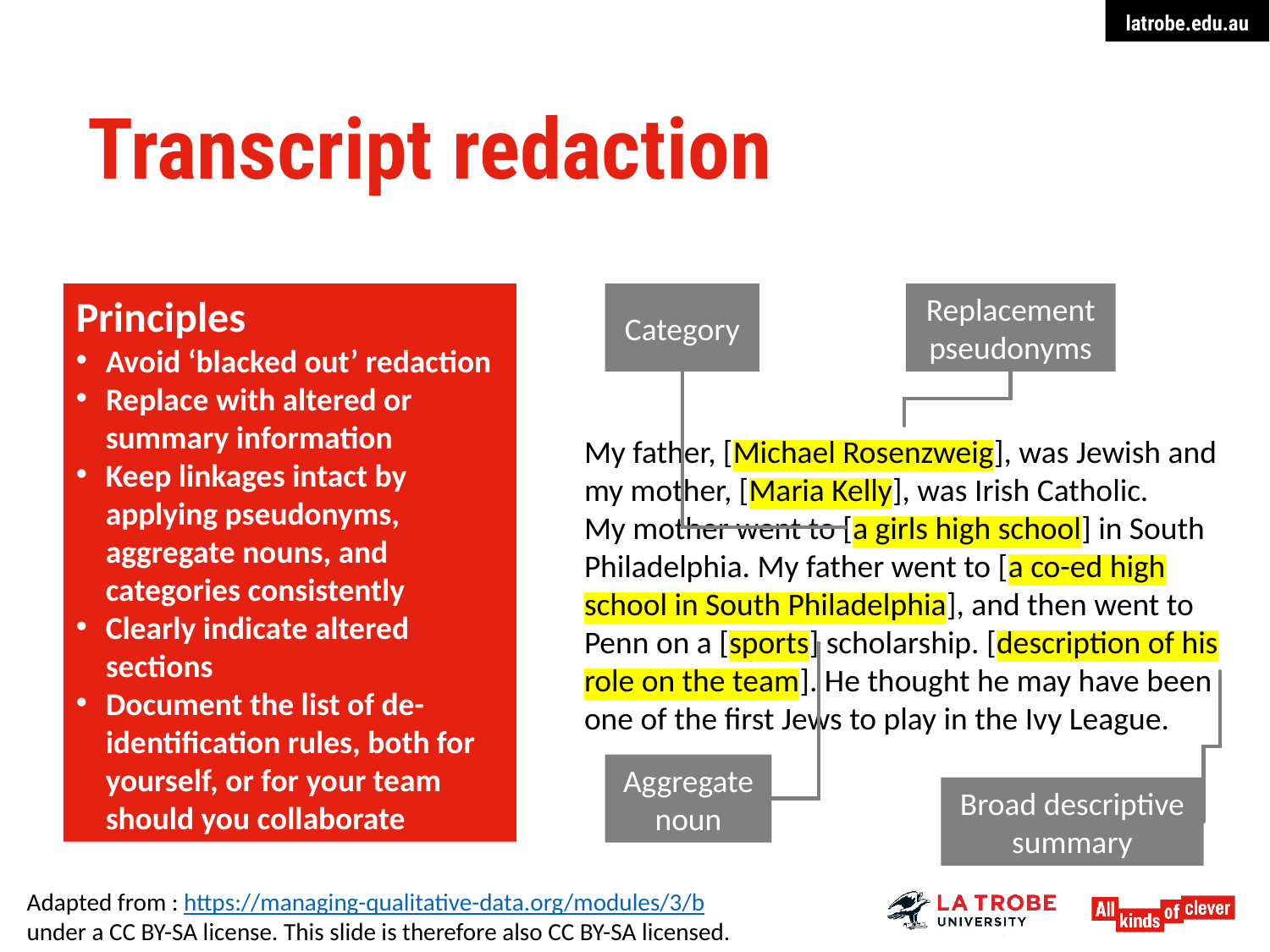

# Transcript redaction
Principles
Avoid ‘blacked out’ redaction
Replace with altered or summary information
Keep linkages intact by applying pseudonyms, aggregate nouns, and categories consistently
Clearly indicate altered sections
Document the list of de-identification rules, both for yourself, or for your team should you collaborate
Category
Replacement pseudonyms
My father, [Michael Rosenzweig], was Jewish and my mother, [Maria Kelly], was Irish Catholic.
My mother went to [a girls high school] in South Philadelphia. My father went to [a co-ed high school in South Philadelphia], and then went to Penn on a [sports] scholarship. [description of his role on the team]. He thought he may have been one of the first Jews to play in the Ivy League.
Aggregate noun
Broad descriptive summary
Adapted from : https://managing-qualitative-data.org/modules/3/b
under a CC BY-SA license. This slide is therefore also CC BY-SA licensed.